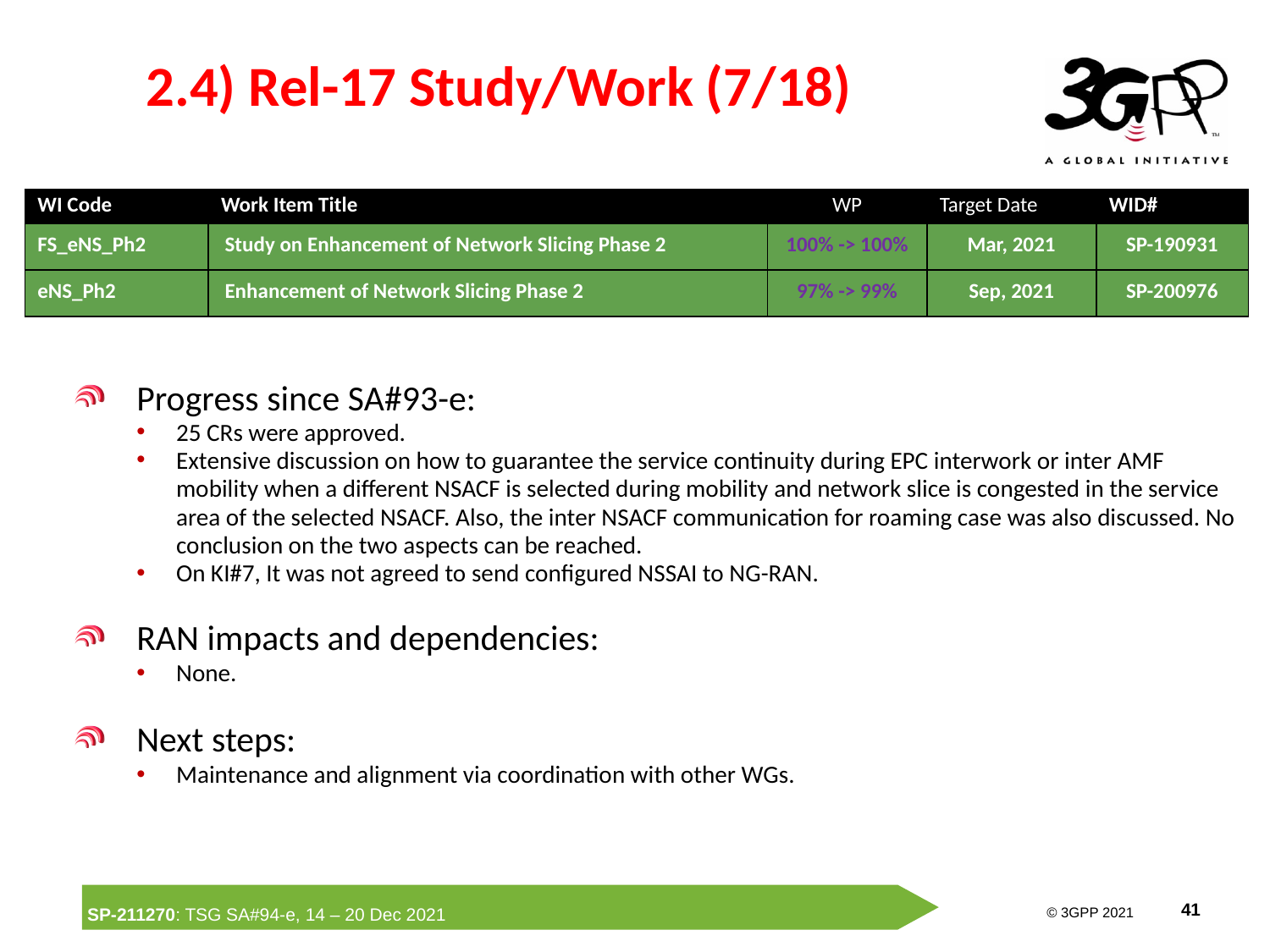

# 2.4) Rel-17 Study/Work (7/18)
| WI Code | Work Item Title | WP | Target Date | WID# |
| --- | --- | --- | --- | --- |
| FS\_eNS\_Ph2 | Study on Enhancement of Network Slicing Phase 2 | 100% -> 100% | Mar, 2021 | SP-190931 |
| eNS\_Ph2 | Enhancement of Network Slicing Phase 2 | 97% -> 99% | Sep, 2021 | SP-200976 |
Progress since SA#93-e:
25 CRs were approved.
Extensive discussion on how to guarantee the service continuity during EPC interwork or inter AMF mobility when a different NSACF is selected during mobility and network slice is congested in the service area of the selected NSACF. Also, the inter NSACF communication for roaming case was also discussed. No conclusion on the two aspects can be reached.
On KI#7, It was not agreed to send configured NSSAI to NG-RAN.

RAN impacts and dependencies:
None.

Next steps:
Maintenance and alignment via coordination with other WGs.